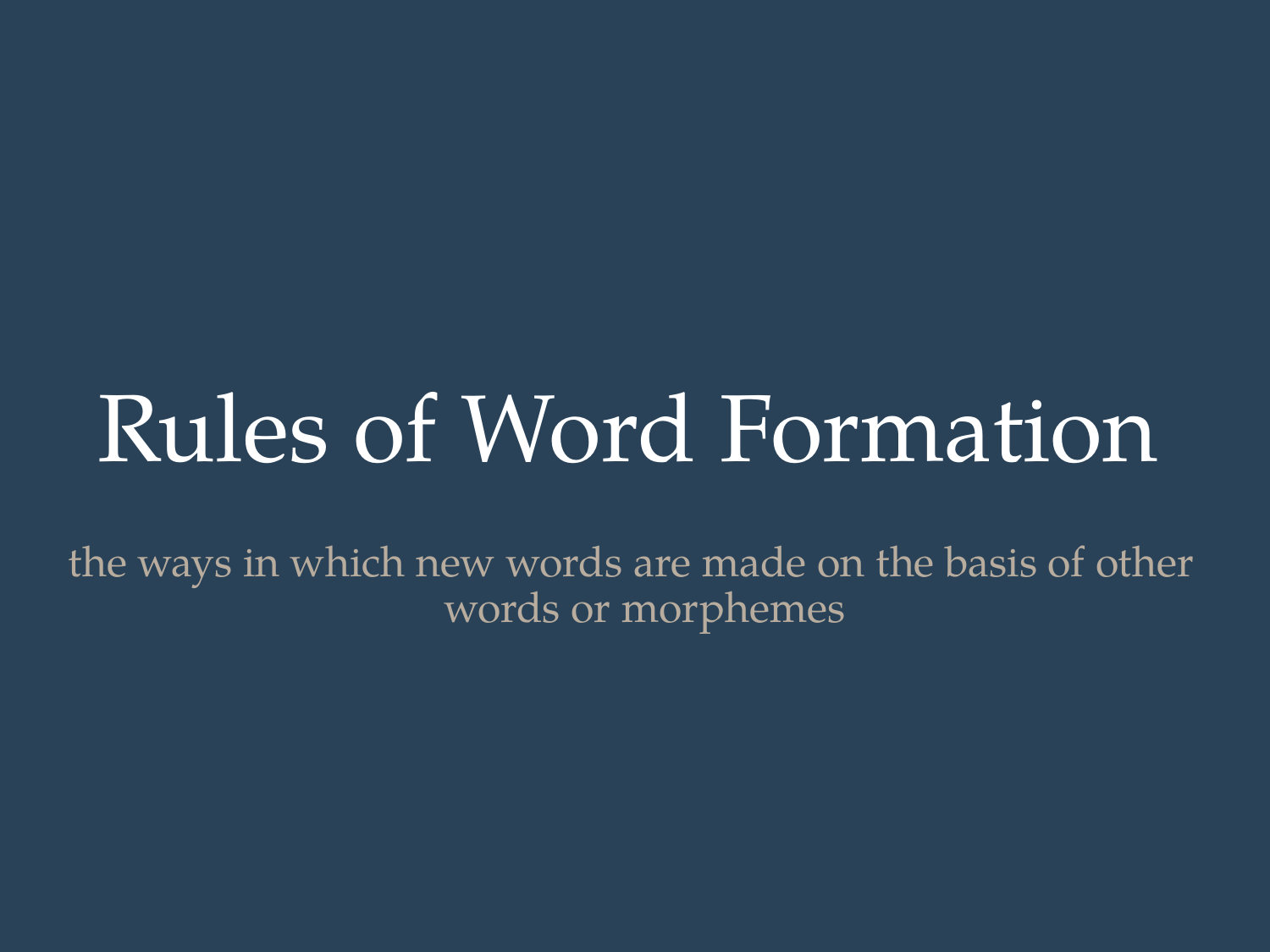

Rules of Word Formation
the ways in which new words are made on the basis of other  words or morphemes